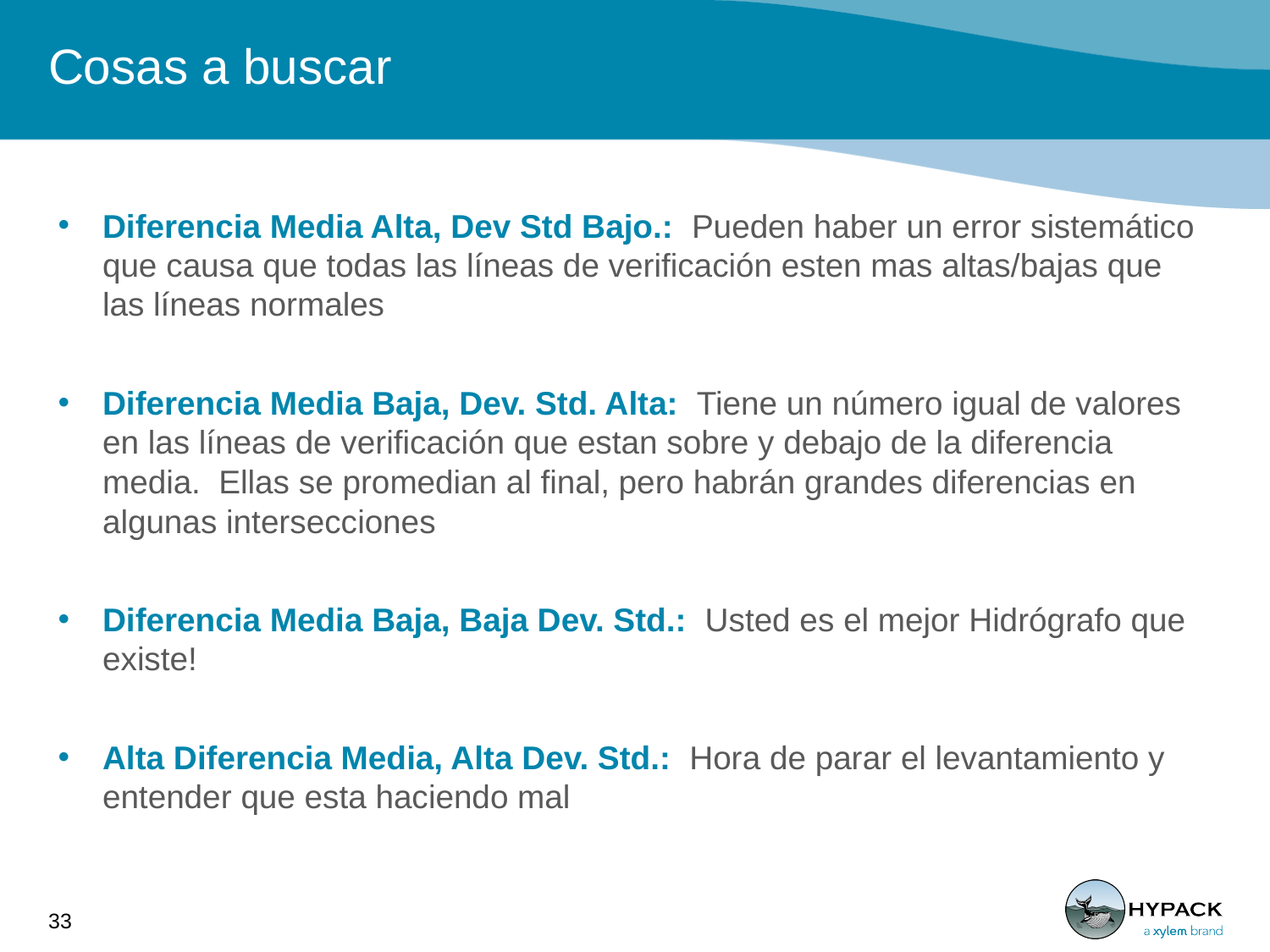

# Cosas a buscar
Diferencia Media Alta, Dev Std Bajo.:  Pueden haber un error sistemático que causa que todas las líneas de verificación esten mas altas/bajas que las líneas normales

Diferencia Media Baja, Dev. Std. Alta:  Tiene un número igual de valores en las líneas de verificación que estan sobre y debajo de la diferencia media.  Ellas se promedian al final, pero habrán grandes diferencias en algunas intersecciones

Diferencia Media Baja, Baja Dev. Std.:  Usted es el mejor Hidrógrafo que existe!

Alta Diferencia Media, Alta Dev. Std.:  Hora de parar el levantamiento y entender que esta haciendo mal
33